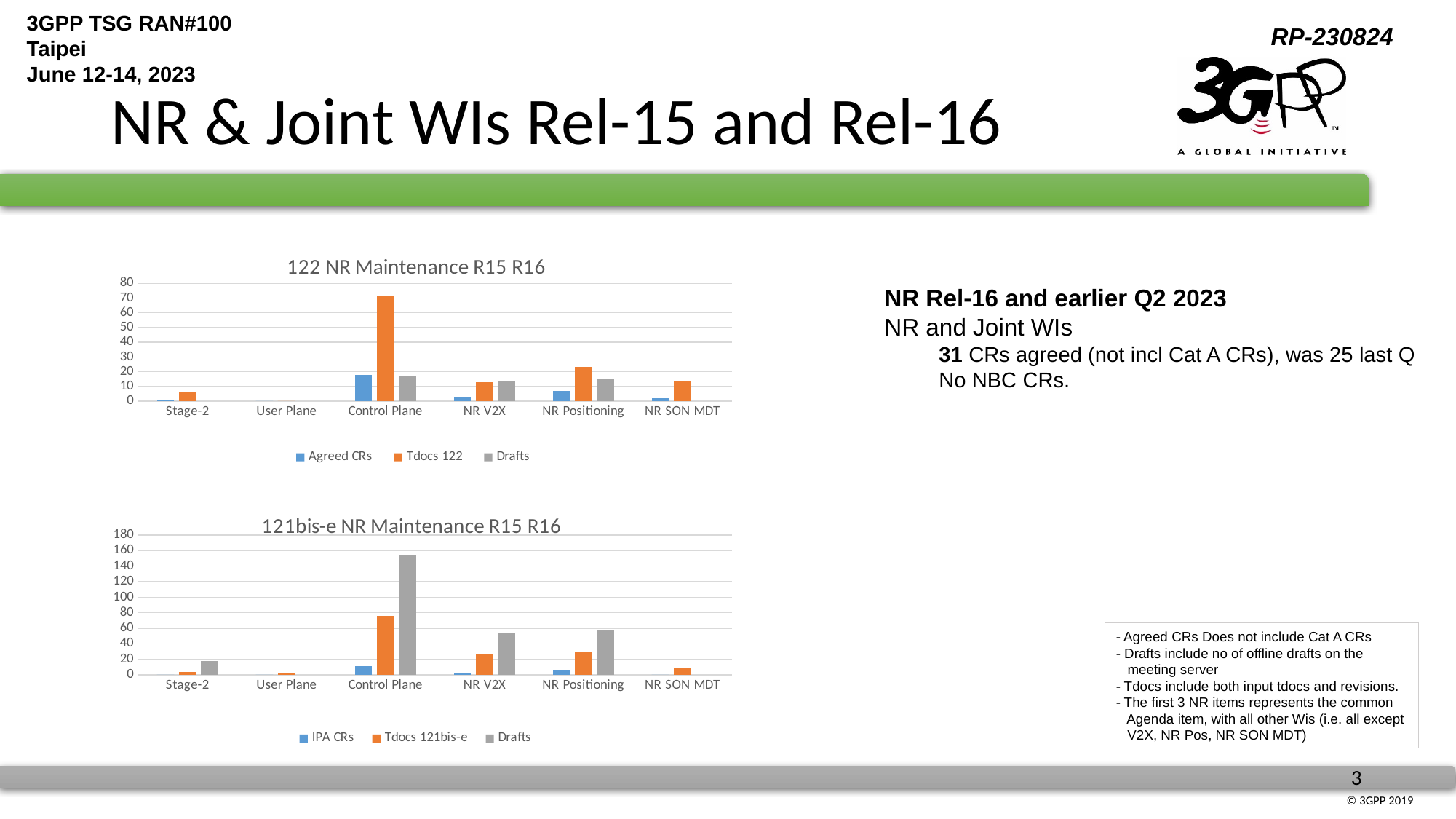

# NR & Joint WIs Rel-15 and Rel-16

### Chart: 122 NR Maintenance R15 R16

| Category | Agreed CRs | Tdocs 122 | Drafts |
|---|---|---|---|
| Stage-2 | 1.0 | 6.0 | None |
| User Plane | 0.0 | 0.0 | None |
| Control Plane | 18.0 | 71.0 | 17.0 |
| NR V2X | 3.0 | 13.0 | 14.0 |
| NR Positioning | 7.0 | 23.0 | 15.0 |
| NR SON MDT | 2.0 | 14.0 | None |
NR Rel-16 and earlier Q2 2023
NR and Joint WIs
31 CRs agreed (not incl Cat A CRs), was 25 last Q
No NBC CRs.

### Chart: 121bis-e NR Maintenance R15 R16

| Category | IPA CRs | Tdocs 121bis-e | Drafts |
|---|---|---|---|
| Stage-2 | 0.0 | 4.0 | 18.0 |
| User Plane | 0.0 | 3.0 | None |
| Control Plane | 11.0 | 76.0 | 155.0 |
| NR V2X | 3.0 | 26.0 | 54.0 |
| NR Positioning | 6.0 | 29.0 | 57.0 |
| NR SON MDT | 0.0 | 8.0 | None |
- Agreed CRs Does not include Cat A CRs
- Drafts include no of offline drafts on the
   meeting server
- Tdocs include both input tdocs and revisions.
- The first 3 NR items represents the common
   Agenda item, with all other Wis (i.e. all except
   V2X, NR Pos, NR SON MDT)